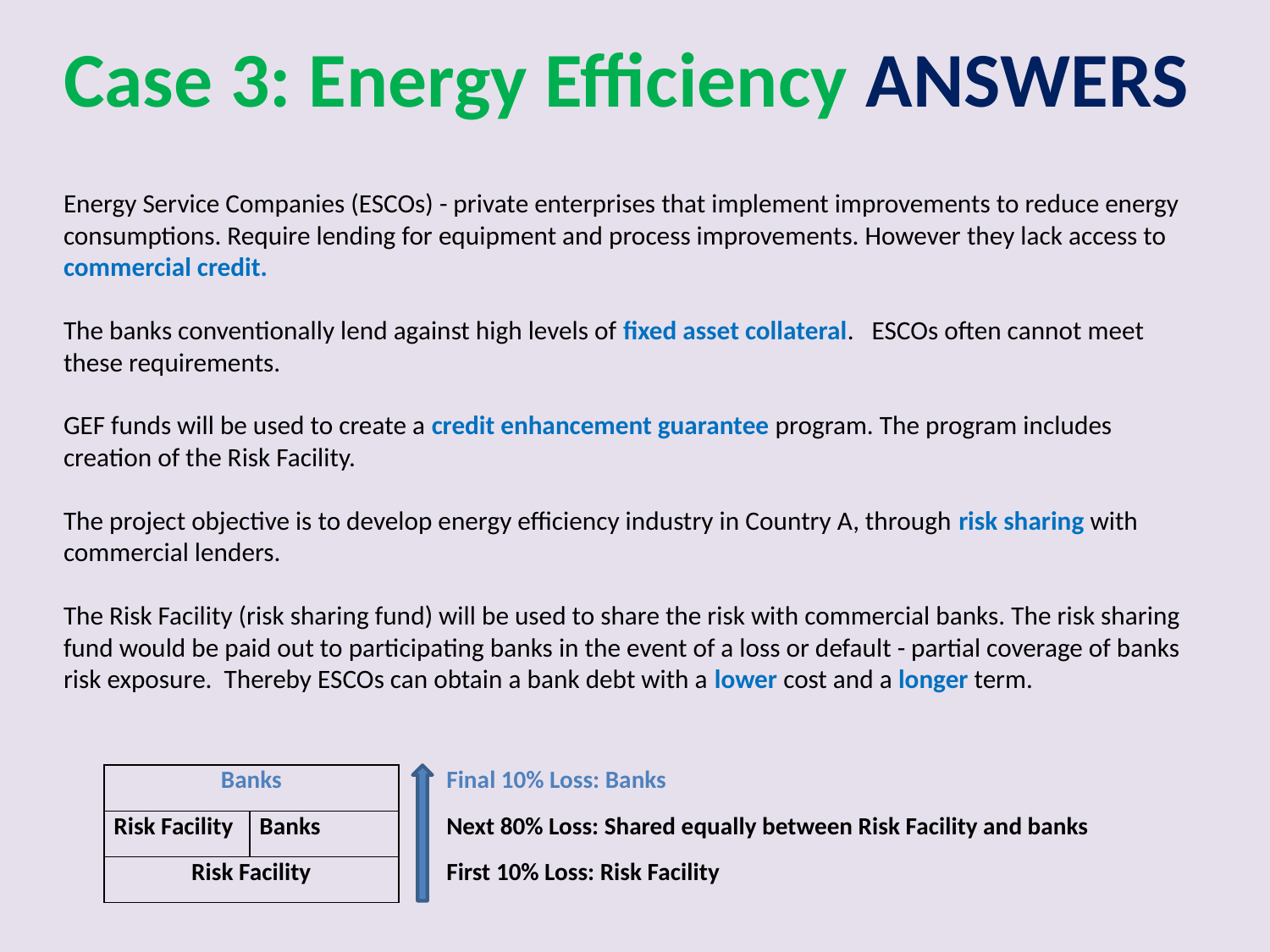

# Case 3: Energy Efficiency ANSWERS

Energy Service Companies (ESCOs) - private enterprises that implement improvements to reduce energy consumptions. Require lending for equipment and process improvements. However they lack access to commercial credit.

The banks conventionally lend against high levels of fixed asset collateral.   ESCOs often cannot meet these requirements.

GEF funds will be used to create a credit enhancement guarantee program. The program includes creation of the Risk Facility.

The project objective is to develop energy efficiency industry in Country A, through risk sharing with commercial lenders.

The Risk Facility (risk sharing fund) will be used to share the risk with commercial banks. The risk sharing fund would be paid out to participating banks in the event of a loss or default - partial coverage of banks risk exposure.  Thereby ESCOs can obtain a bank debt with a lower cost and a longer term.

| Banks |  | Final 10% Loss: Banks |
| --- | --- | --- |
| Risk Facility | Banks | Next 80% Loss: Shared equally between Risk Facility and banks |
| Risk Facility |  | First 10% Loss: Risk Facility |